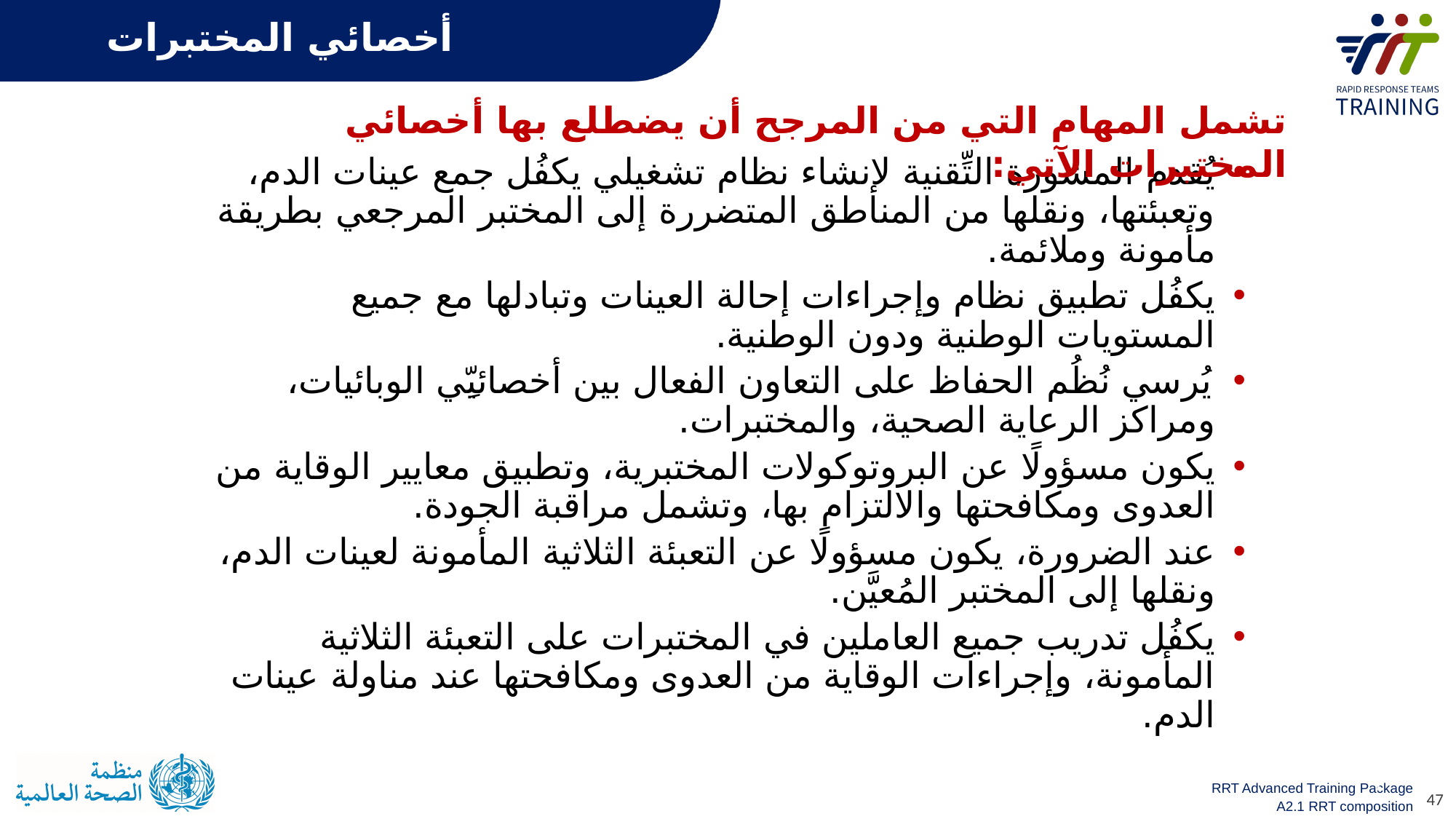

أخصائي المختبرات
تشمل المهام التي من المرجح أن يضطلع بها أخصائي المختبرات الآتي:
يُقدم المشورة التِّقنية لإنشاء نظام تشغيلي يكفُل جمع عينات الدم، وتعبئتها، ونقلها من المناطق المتضررة إلى المختبر المرجعي بطريقة مأمونة وملائمة.
يكفُل تطبيق نظام وإجراءات إحالة العينات وتبادلها مع جميع المستويات الوطنية ودون الوطنية.
يُرسي نُظُم الحفاظ على التعاون الفعال بين أخصائيِّي الوبائيات، ومراكز الرعاية الصحية، والمختبرات.
يكون مسؤولًا عن البروتوكولات المختبرية، وتطبيق معايير الوقاية من العدوى ومكافحتها والالتزام بها، وتشمل مراقبة الجودة.
عند الضرورة، يكون مسؤولًا عن التعبئة الثلاثية المأمونة لعينات الدم، ونقلها إلى المختبر المُعيَّن.
يكفُل تدريب جميع العاملين في المختبرات على التعبئة الثلاثية المأمونة، وإجراءات الوقاية من العدوى ومكافحتها عند مناولة عينات الدم.
47